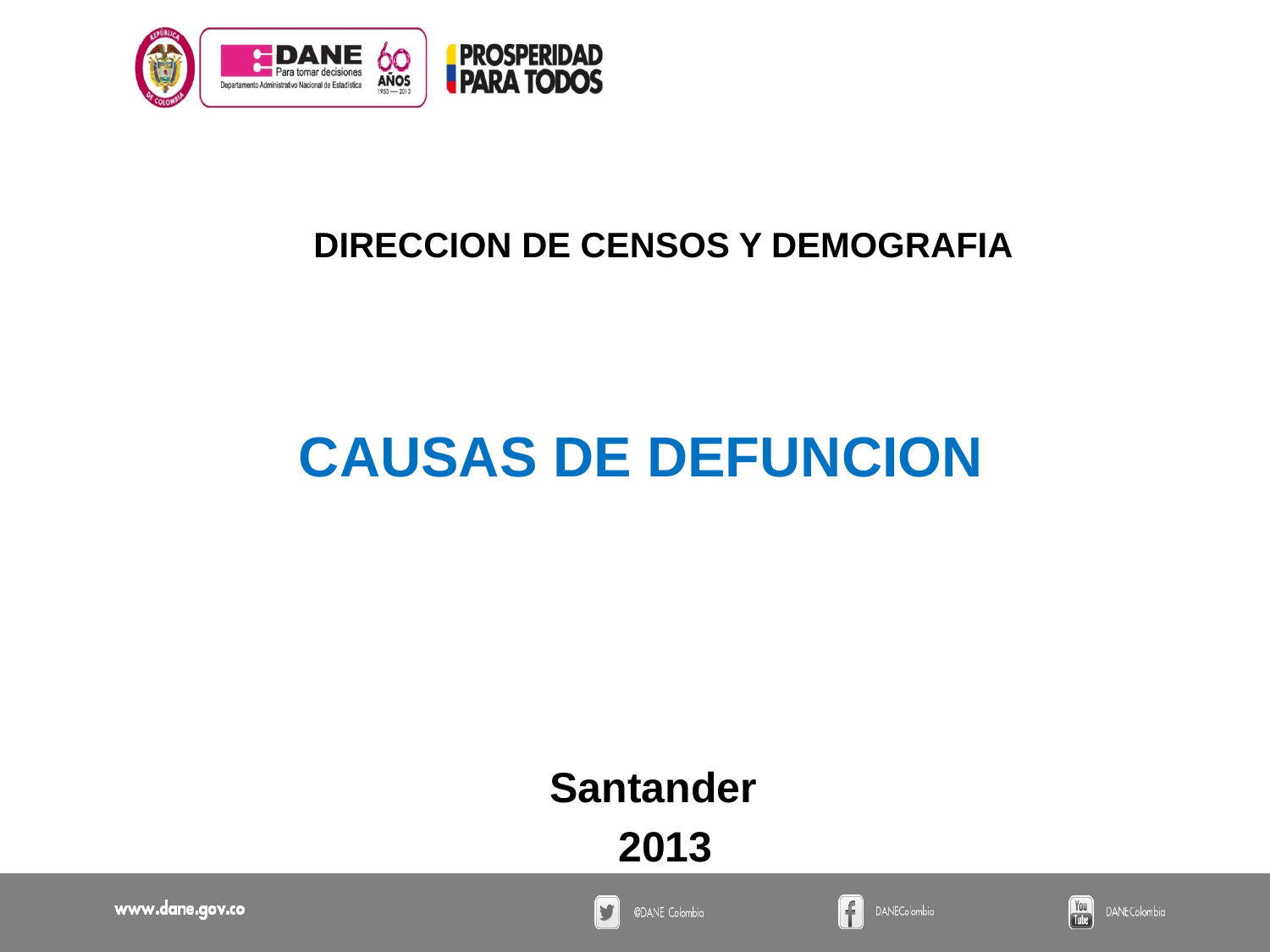

DIRECCION DE CENSOS Y DEMOGRAFIA
CAUSAS DE DEFUNCION

Santander
 2013